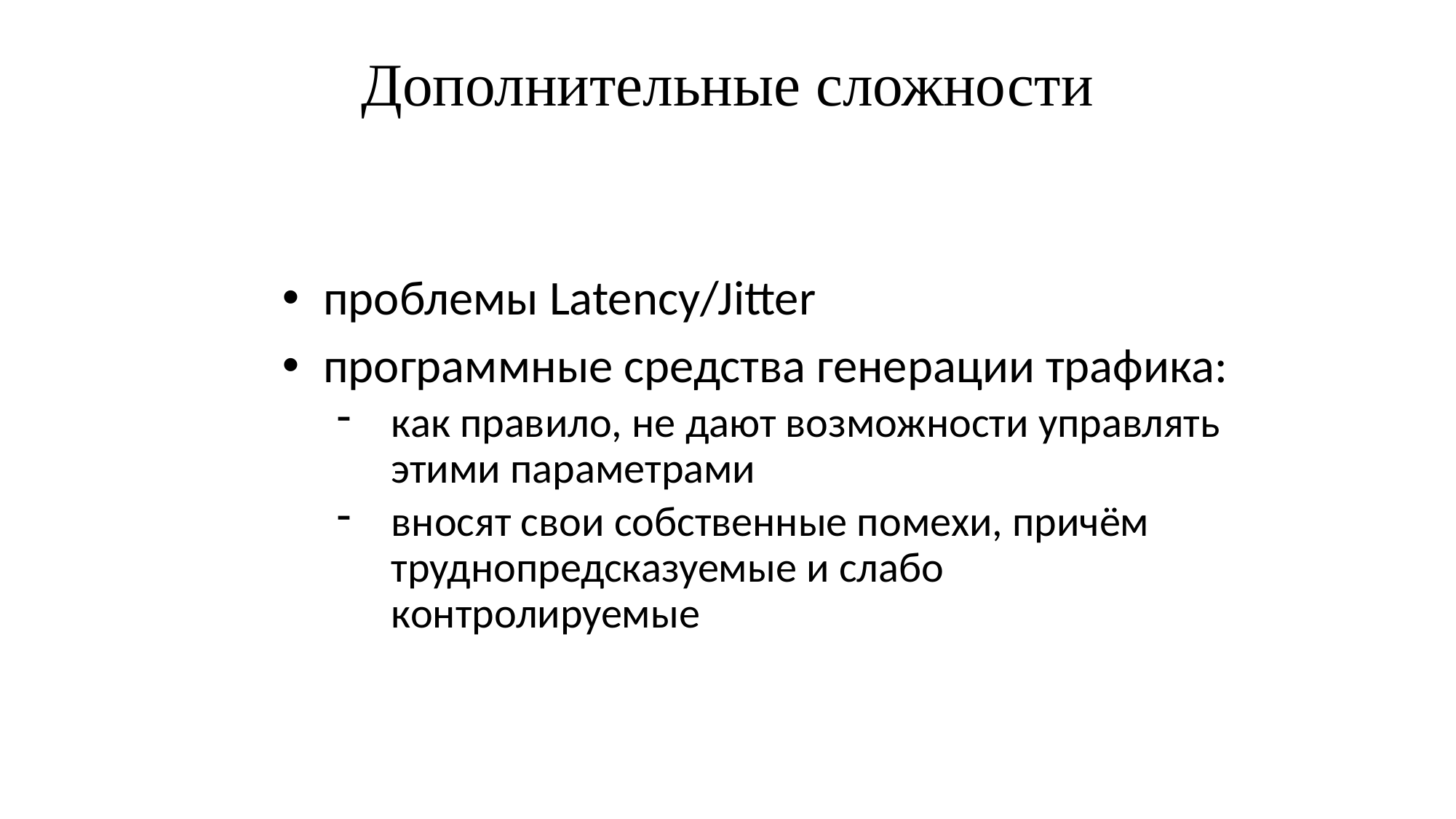

# Дополнительные сложности

проблемы Latency/Jitter
программные средства генерации трафика:
как правило, не дают возможности управлять этими параметрами
вносят свои собственные помехи, причём труднопредсказуемые и слабо контролируемые